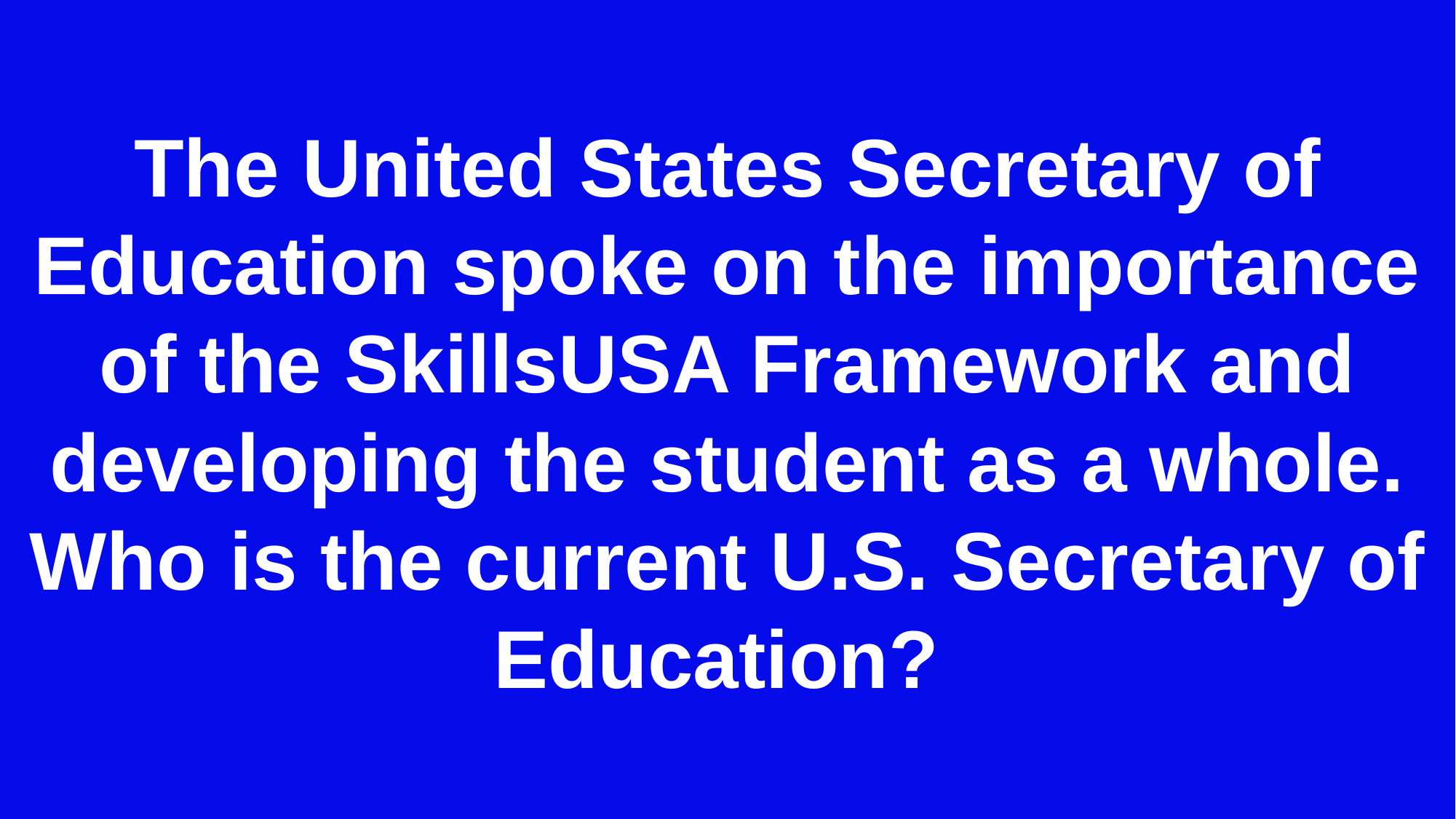

The United States Secretary of Education spoke on the importance of the SkillsUSA Framework and developing the student as a whole. Who is the current U.S. Secretary of Education?